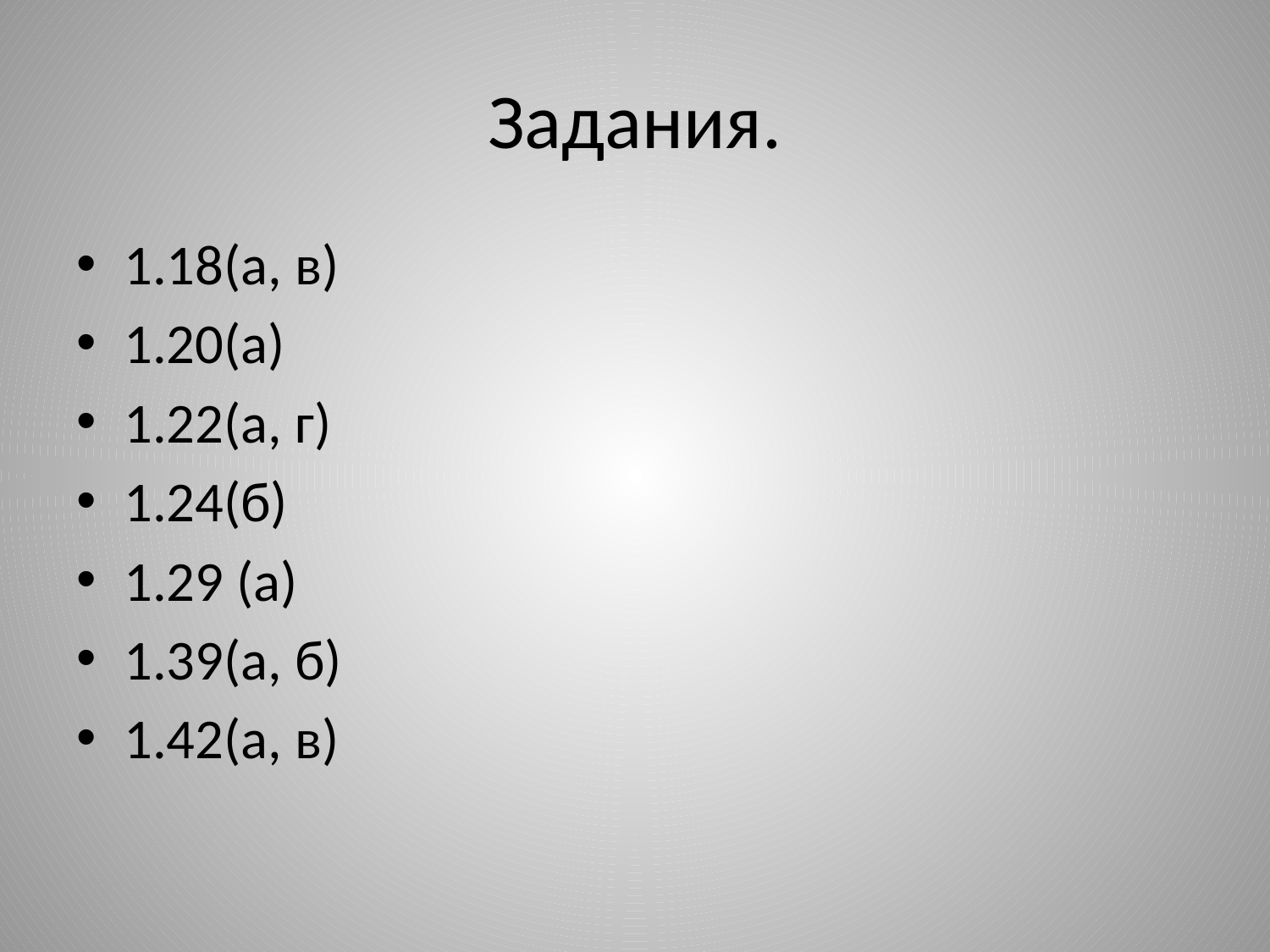

# Задания.
1.18(а, в)
1.20(а)
1.22(а, г)
1.24(б)
1.29 (а)
1.39(а, б)
1.42(а, в)